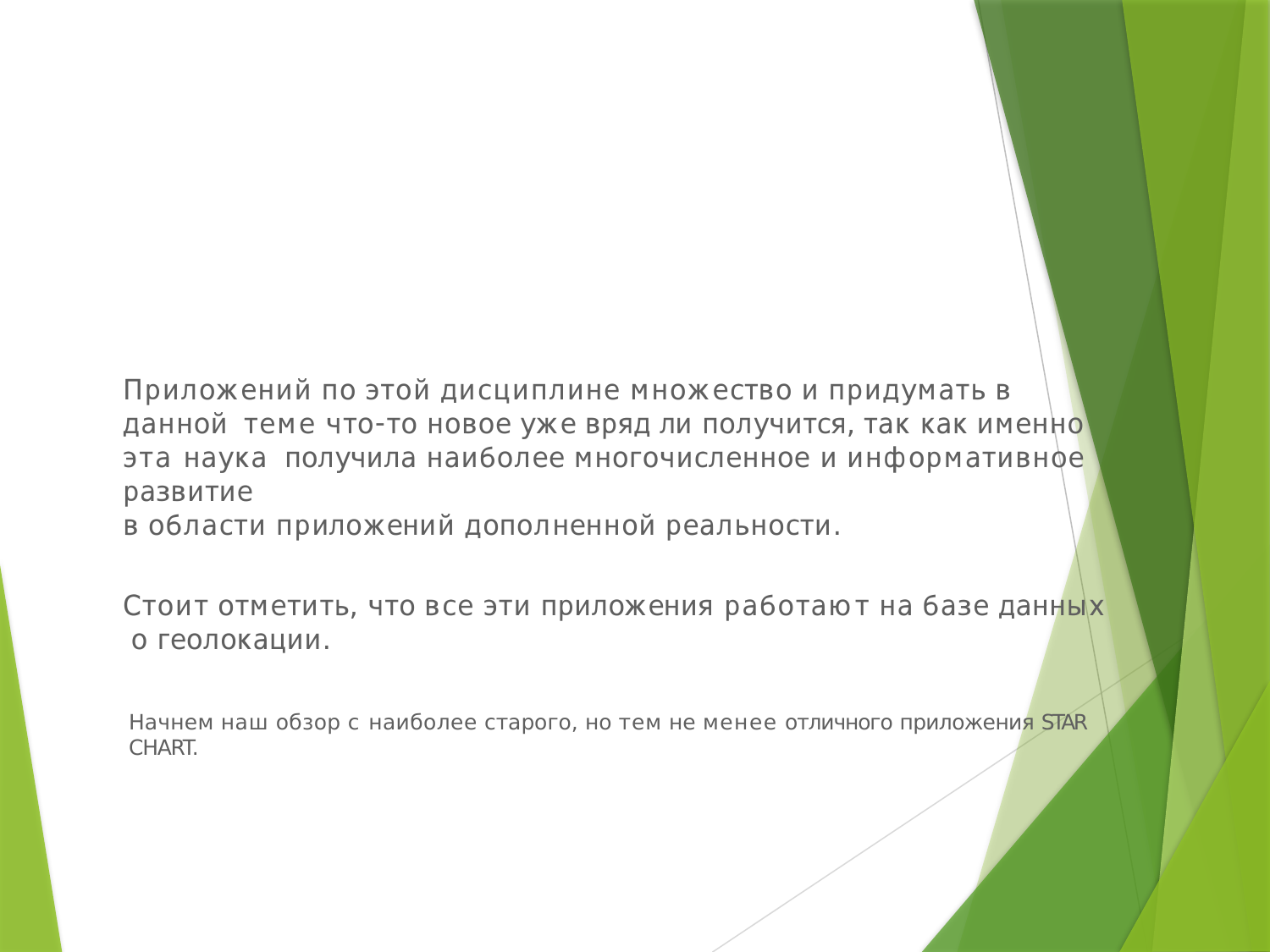

Приложений по этой дисциплине множество и придумать в данной  теме что-то новое уже вряд ли получится, так как именно эта наука  получила наиболее многочисленное и информативное развитие
в области приложений дополненной реальности.

Стоит отметить, что все эти приложения работают на базе данных  о геолокации.

Начнем наш обзор с наиболее старого, но тем не менее отличного приложения STAR CHART.